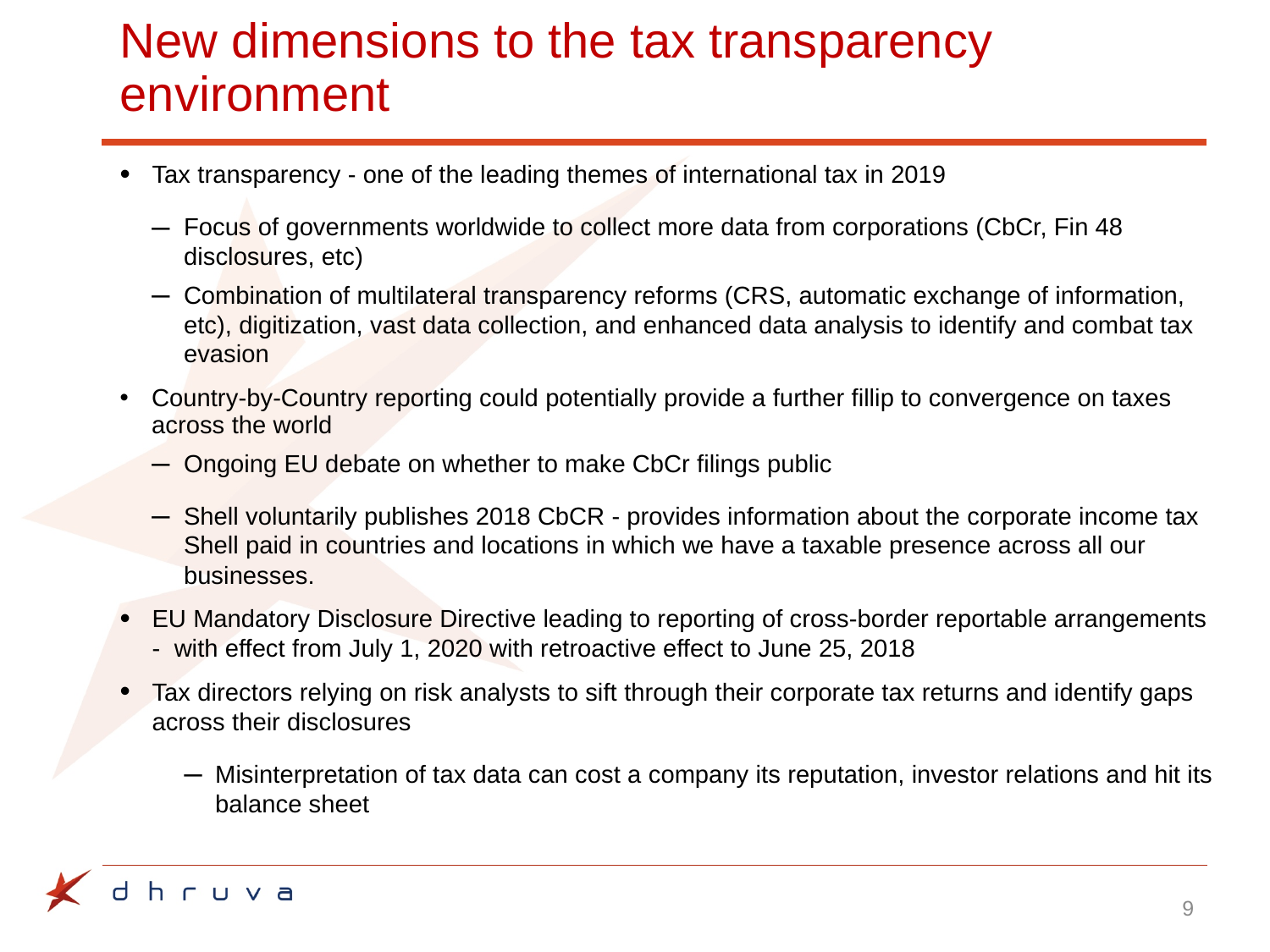

# New dimensions to the tax transparency environment
Tax transparency - one of the leading themes of international tax in 2019
Focus of governments worldwide to collect more data from corporations (CbCr, Fin 48 disclosures, etc)
Combination of multilateral transparency reforms (CRS, automatic exchange of information, etc), digitization, vast data collection, and enhanced data analysis to identify and combat tax evasion
Country-by-Country reporting could potentially provide a further fillip to convergence on taxes across the world
Ongoing EU debate on whether to make CbCr filings public
Shell voluntarily publishes 2018 CbCR - provides information about the corporate income tax Shell paid in countries and locations in which we have a taxable presence across all our businesses.
EU Mandatory Disclosure Directive leading to reporting of cross-border reportable arrangements -  with effect from July 1, 2020 with retroactive effect to June 25, 2018
Tax directors relying on risk analysts to sift through their corporate tax returns and identify gaps across their disclosures
Misinterpretation of tax data can cost a company its reputation, investor relations and hit its balance sheet
9